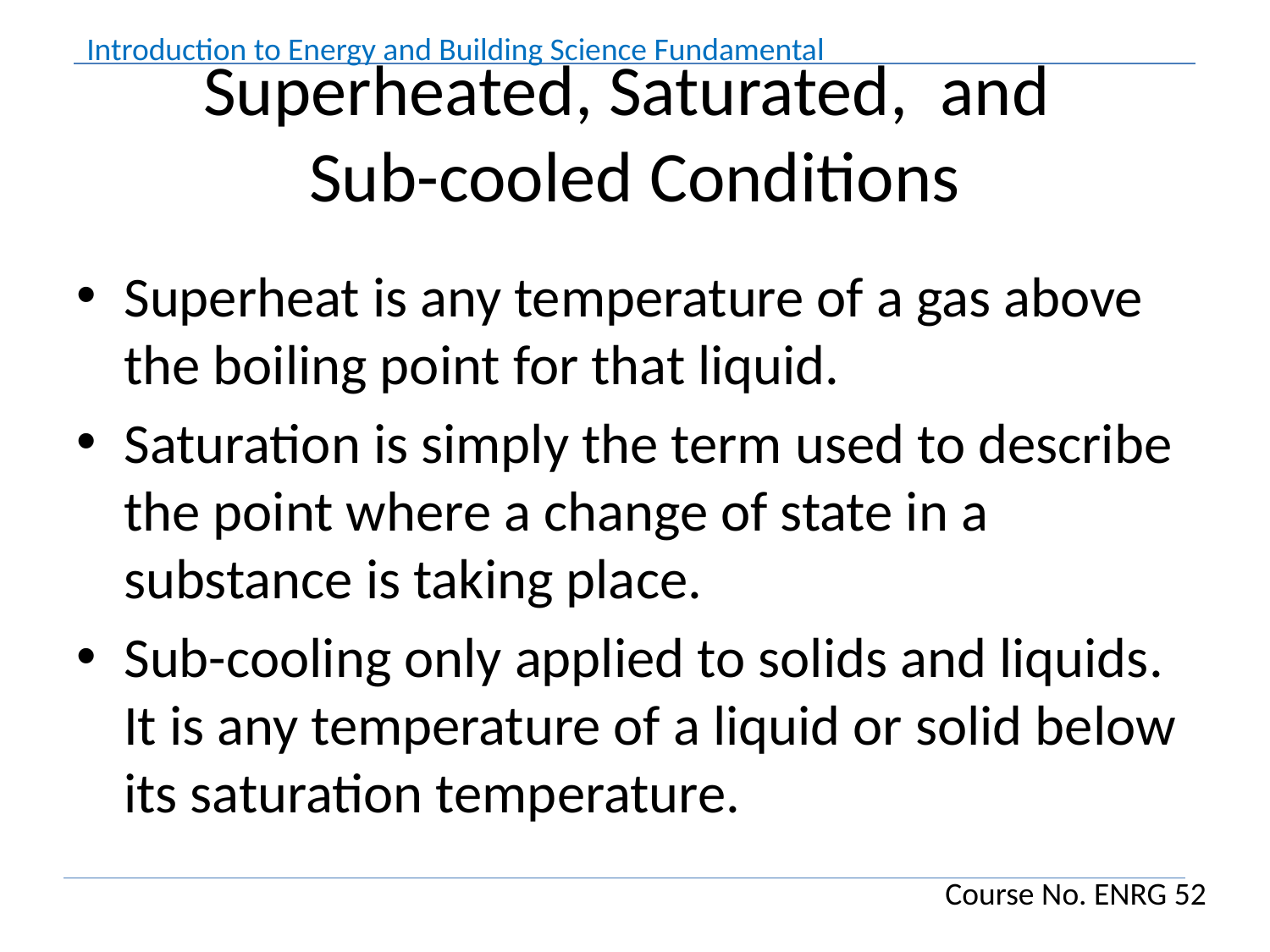

# Superheated, Saturated,  and Sub-cooled Conditions
Superheat is any temperature of a gas above the boiling point for that liquid.
Saturation is simply the term used to describe the point where a change of state in a substance is taking place.
Sub-cooling only applied to solids and liquids. It is any temperature of a liquid or solid below its saturation temperature.